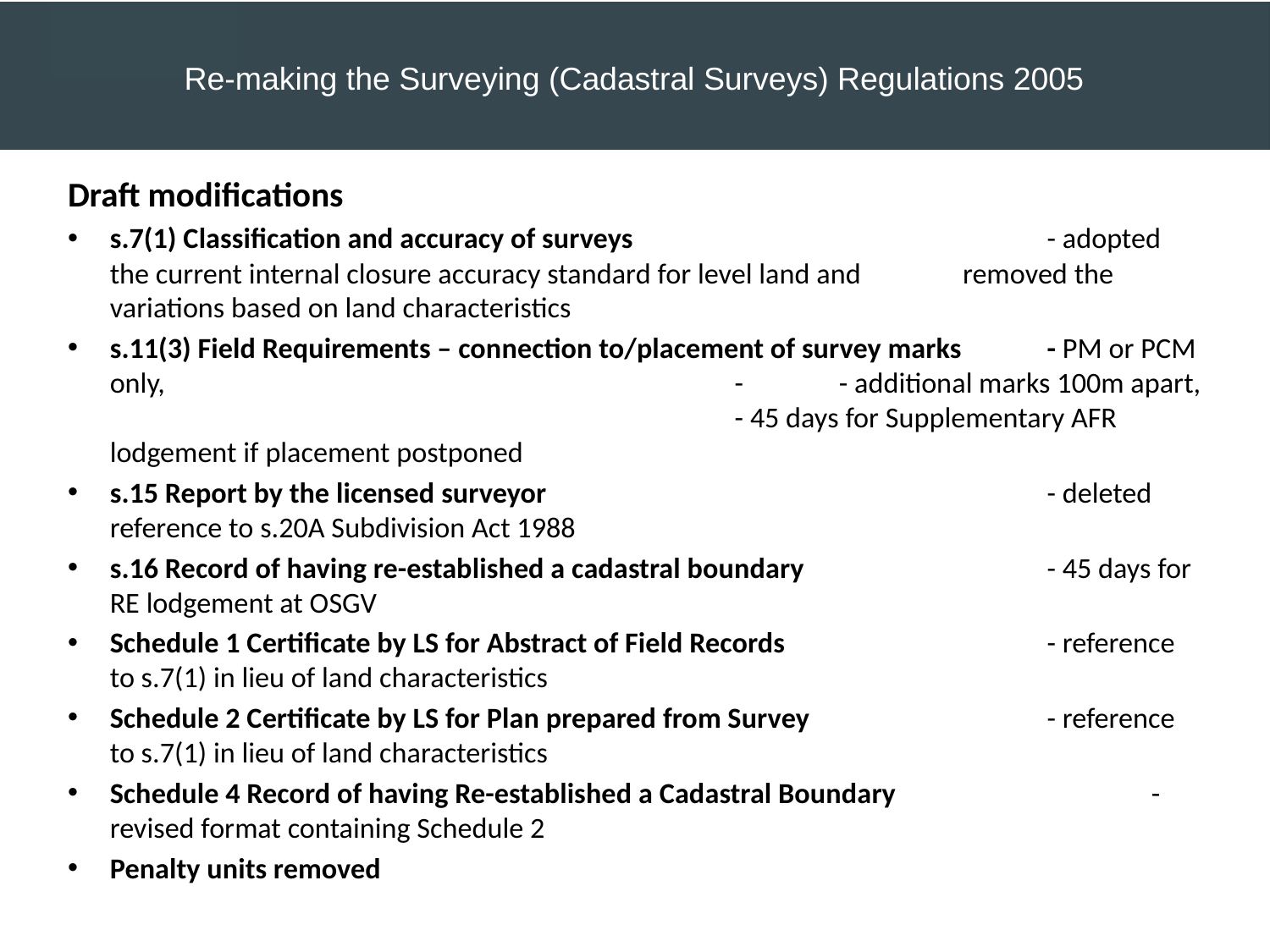

# Re-making the Surveying (Cadastral Surveys) Regulations 2005
Draft modifications
s.7(1) Classification and accuracy of surveys                                                   	- adopted the current internal closure accuracy standard for level land and 	   removed the variations based on land characteristics
s.11(3) Field Requirements – connection to/placement of survey marks  	- PM or PCM only,                                                                                	- 	- additional marks 100m apart,                                                                                        	- 45 days for Supplementary AFR lodgement if placement postponed
s.15 Report by the licensed surveyor                                                                     	- deleted reference to s.20A Subdivision Act 1988
s.16 Record of having re-established a cadastral boundary                        	- 45 days for RE lodgement at OSGV
Schedule 1 Certificate by LS for Abstract of Field Records                                	- reference to s.7(1) in lieu of land characteristics
Schedule 2 Certificate by LS for Plan prepared from Survey                                	- reference to s.7(1) in lieu of land characteristics
Schedule 4 Record of having Re-established a Cadastral Boundary                                 	- revised format containing Schedule 2
Penalty units removed